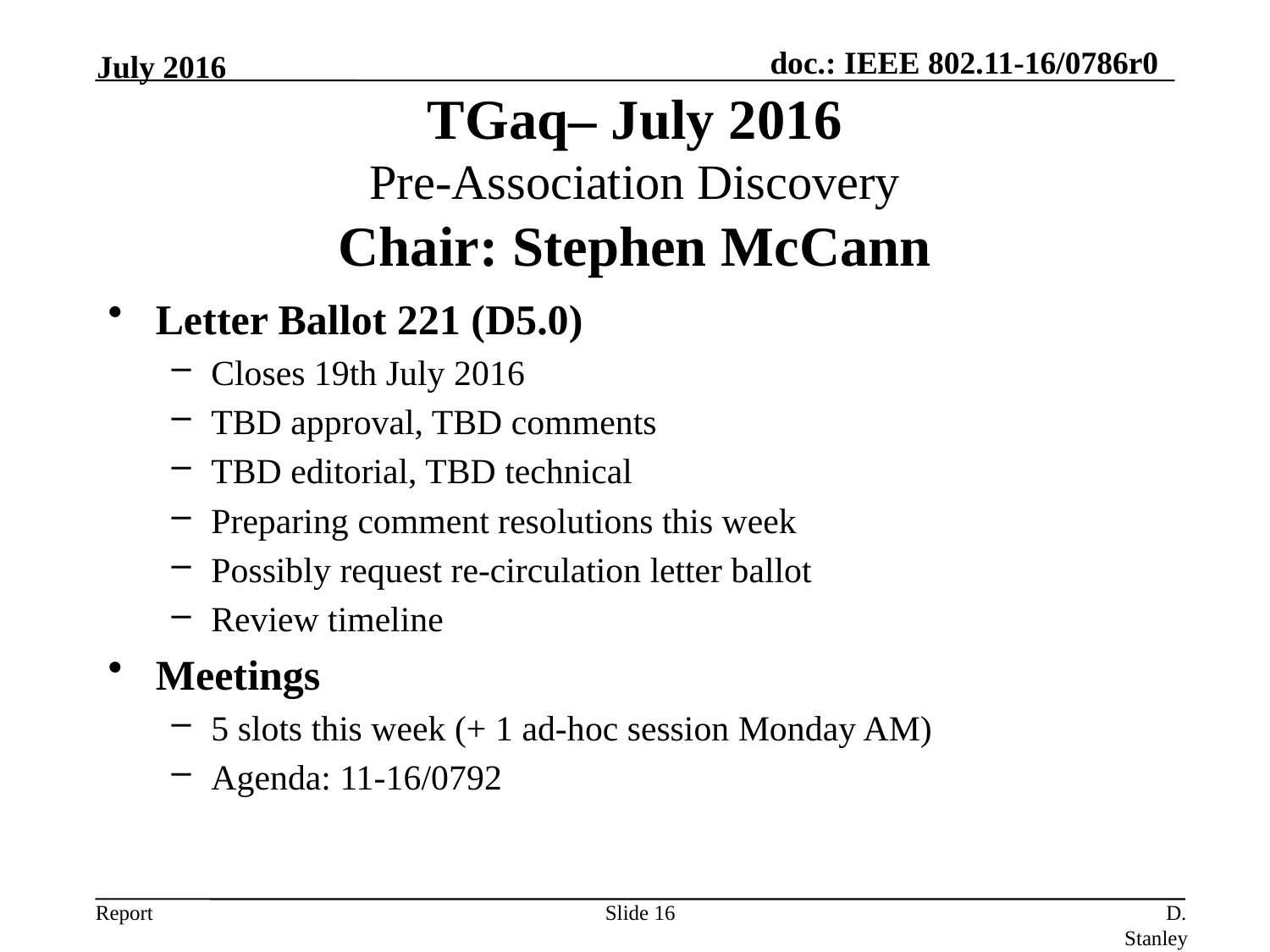

July 2016
TGaq– July 2016
Pre-Association Discovery
Chair: Stephen McCann
Letter Ballot 221 (D5.0)
Closes 19th July 2016
TBD approval, TBD comments
TBD editorial, TBD technical
Preparing comment resolutions this week
Possibly request re-circulation letter ballot
Review timeline
Meetings
5 slots this week (+ 1 ad-hoc session Monday AM)
Agenda: 11-16/0792
Slide 16
D. Stanley, HP Enterprise